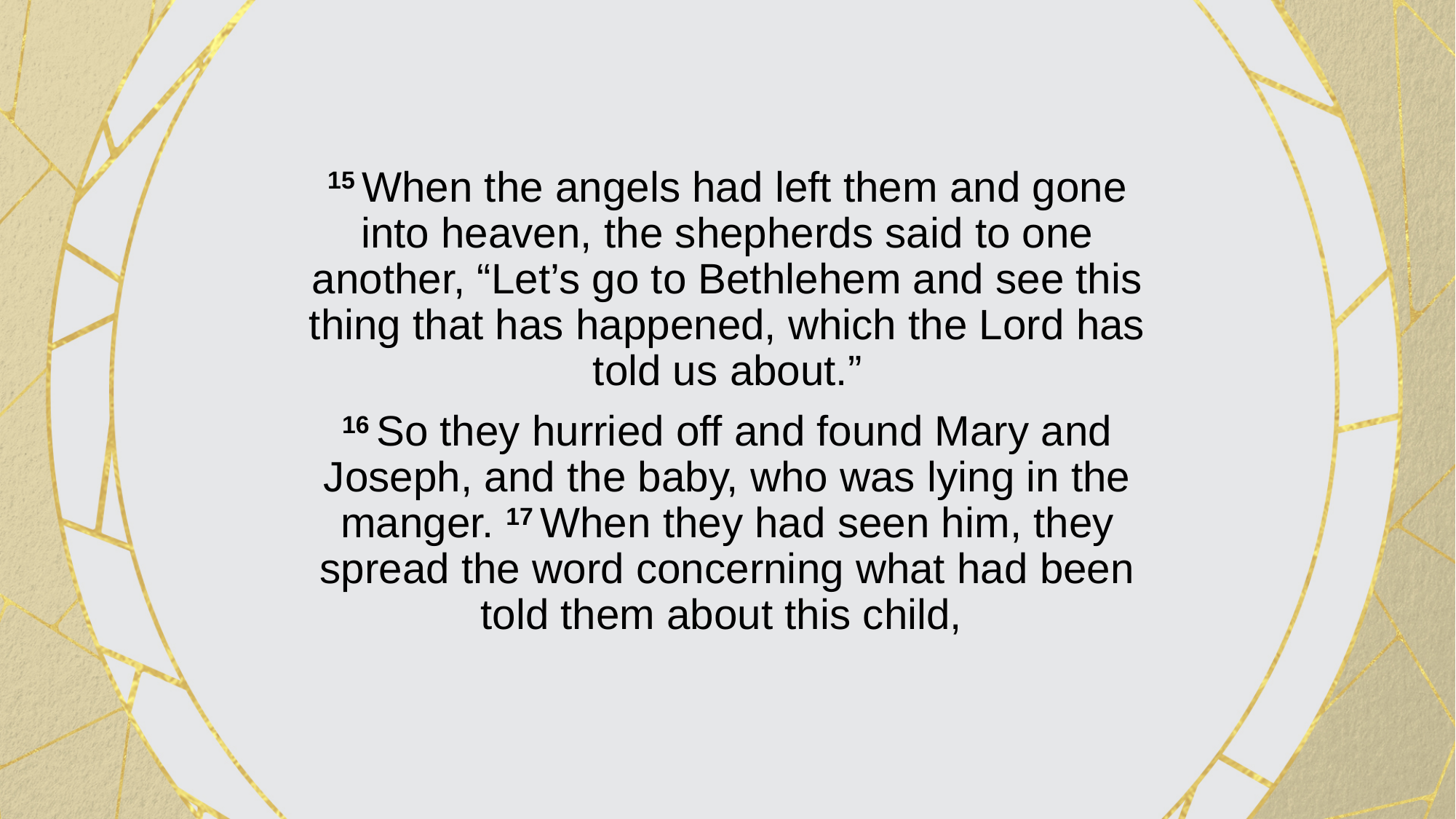

15 When the angels had left them and gone into heaven, the shepherds said to one another, “Let’s go to Bethlehem and see this thing that has happened, which the Lord has told us about.”
16 So they hurried off and found Mary and Joseph, and the baby, who was lying in the manger. 17 When they had seen him, they spread the word concerning what had been told them about this child,